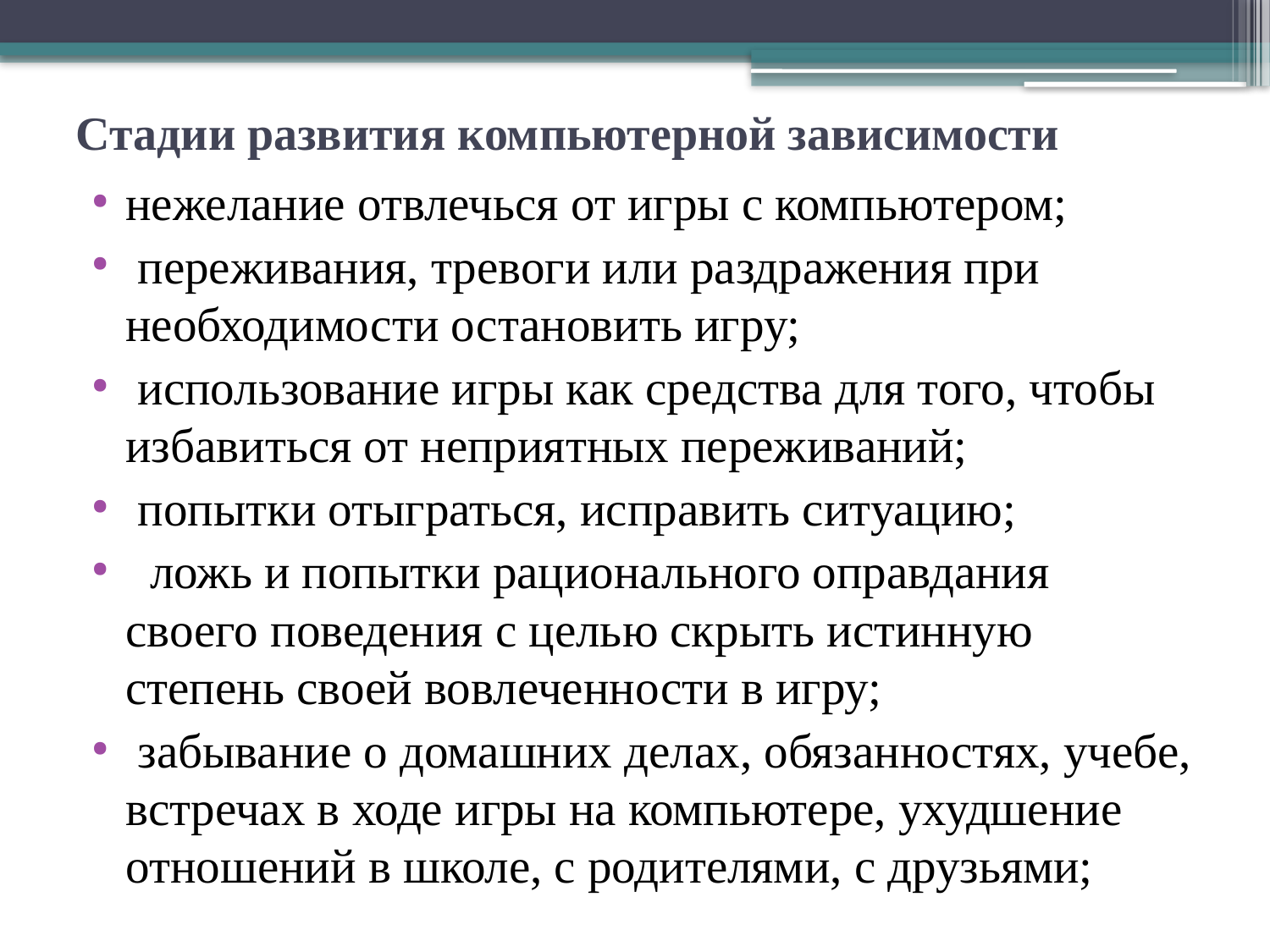

# Стадии развития компьютерной зависимости
нежелание отвлечься от игры с компьютером;
 переживания, тревоги или раздражения при необходимости остановить игру;
 использование игры как средства для того, чтобы избавиться от неприятных переживаний;
 попытки отыграться, исправить ситуацию;
  ложь и попытки рационального оправдания своего поведения с целью скрыть истинную степень своей вовлеченности в игру;
 забывание о домашних делах, обязанностях, учебе, встречах в ходе игры на компьютере, ухудшение отношений в школе, с родителями, с друзьями;